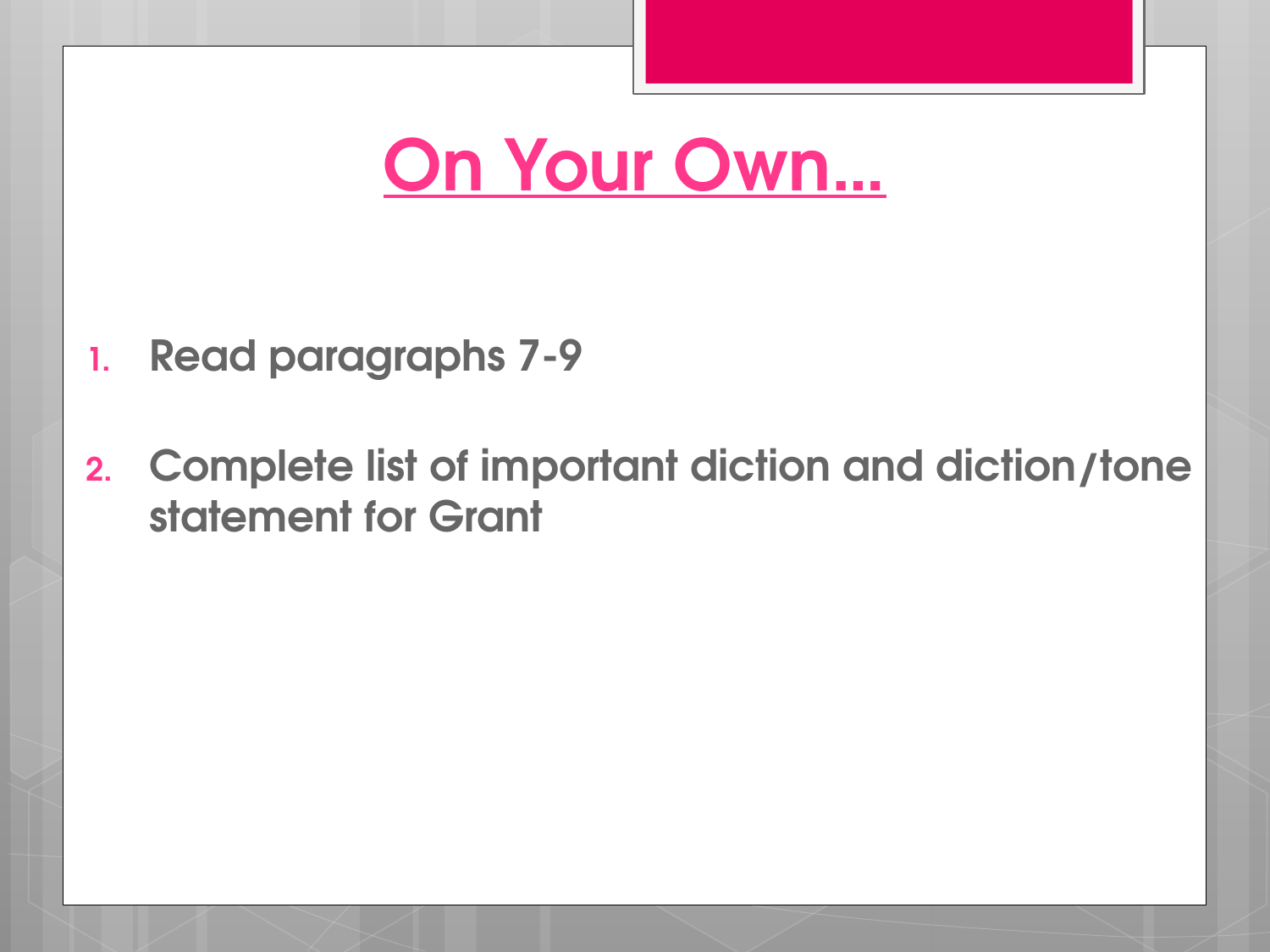

# On Your Own…
Read paragraphs 7-9
Complete list of important diction and diction/tone statement for Grant